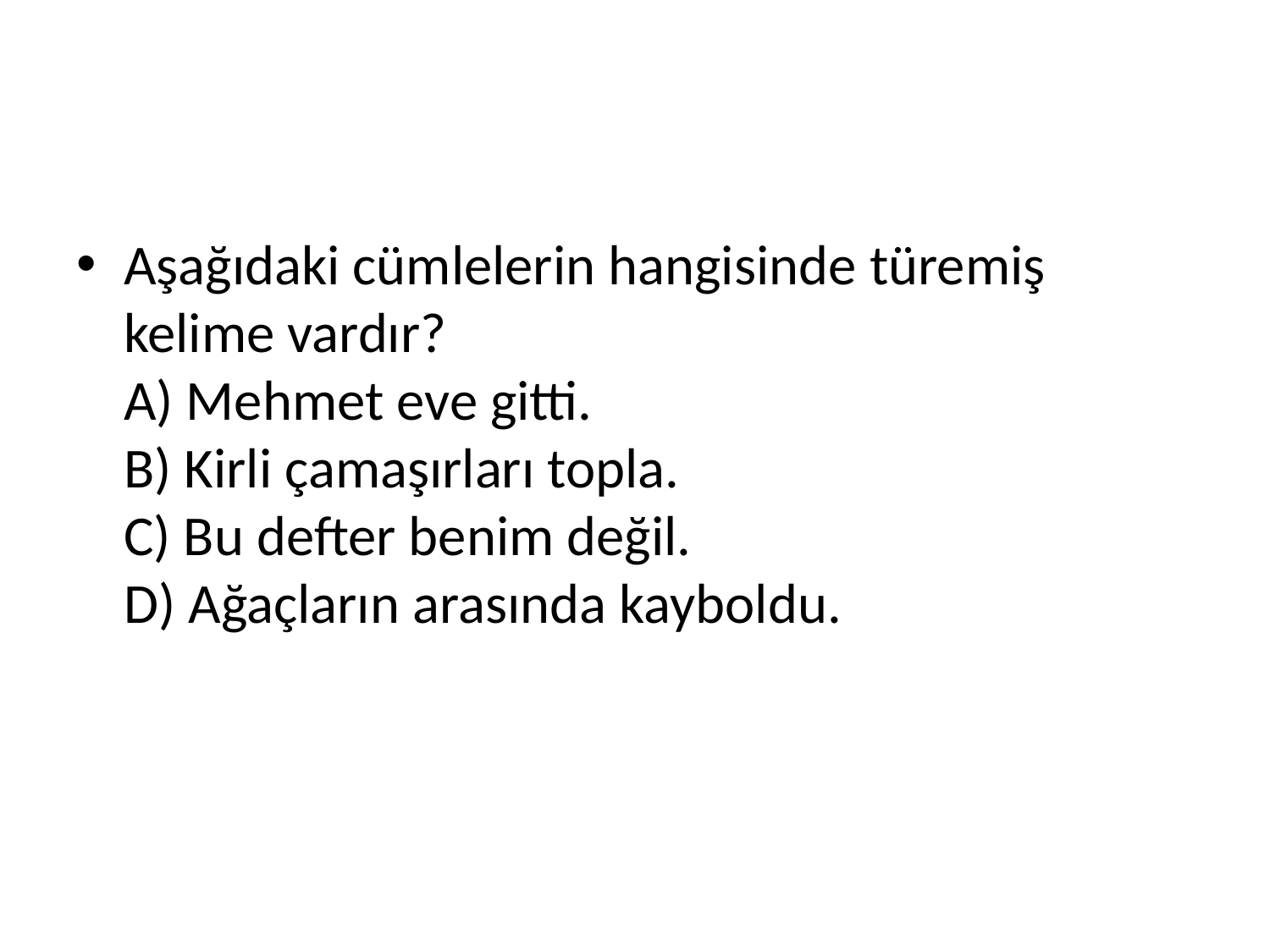

#
Aşağıdaki cümlelerin hangisinde türemiş kelime vardır? 
A) Mehmet eve gitti. 
B) Kirli çamaşırları topla. 
C) Bu defter benim değil. 
D) Ağaçların arasında kayboldu.